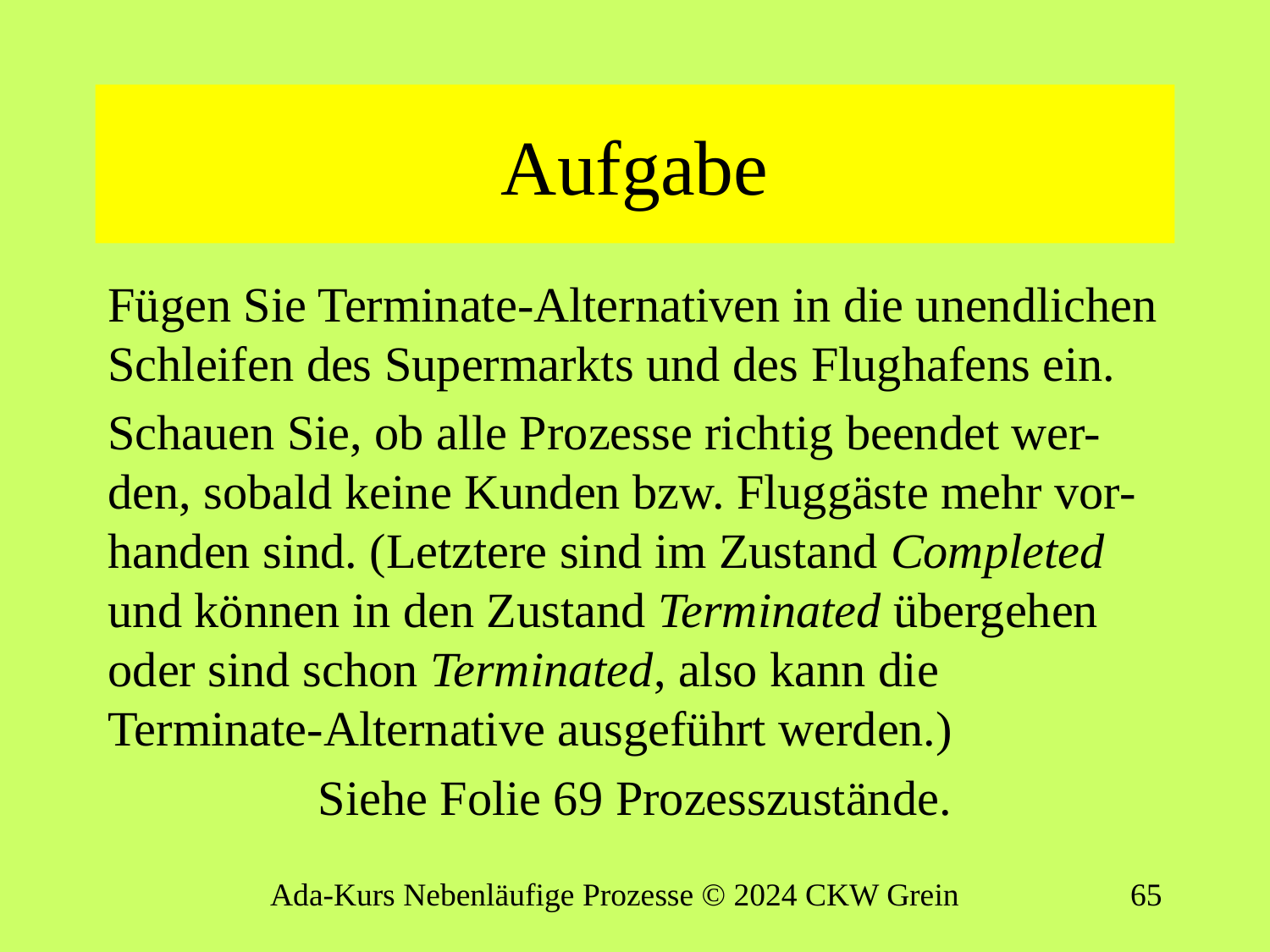

# Aufgabe
Fügen Sie Terminate-Alternativen in die unendlichen Schleifen des Supermarkts und des Flughafens ein.
Schauen Sie, ob alle Prozesse richtig beendet wer-den, sobald keine Kunden bzw. Fluggäste mehr vor-handen sind. (Letztere sind im Zustand Completed und können in den Zustand Terminated übergehen oder sind schon Terminated, also kann die Terminate-Alternative ausgeführt werden.)
Siehe Folie 69 Prozesszustände.
Ada-Kurs Nebenläufige Prozesse © 2024 CKW Grein
65